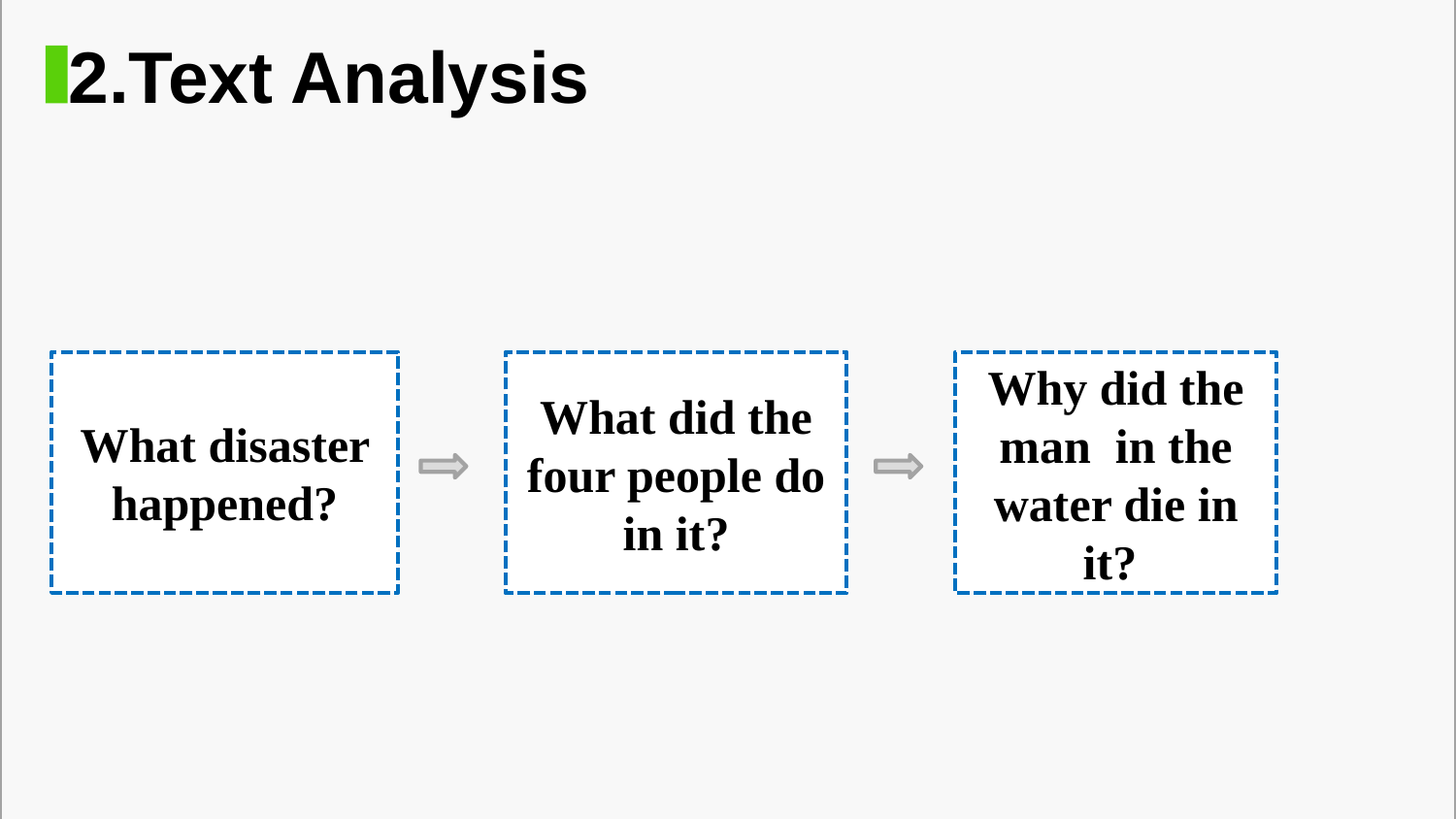

2.Text Analysis

What disaster happened?
What did the four people do in it?
Why did the man  in the water die in it?